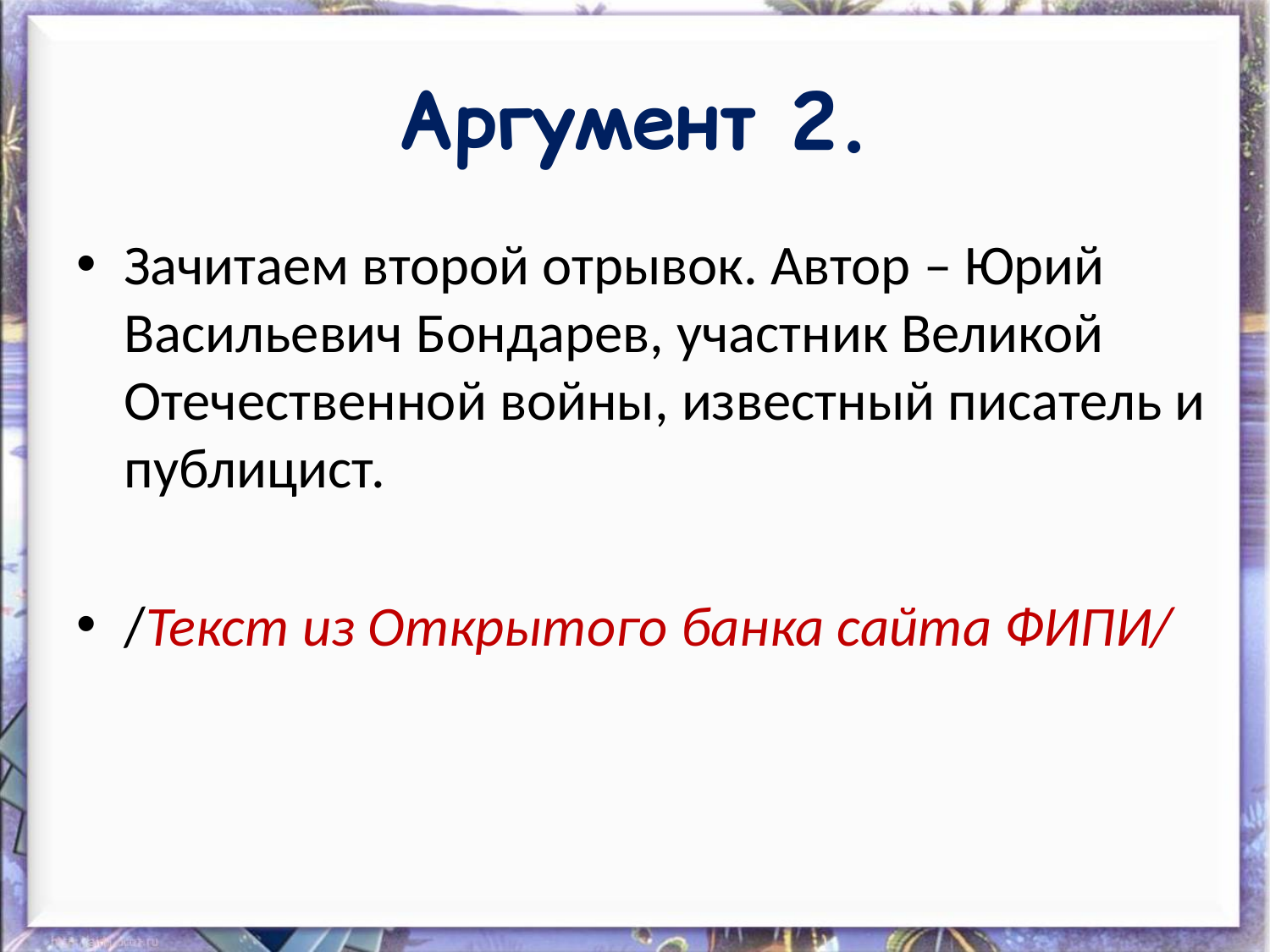

# Аргумент 2.
Зачитаем второй отрывок. Автор – Юрий Васильевич Бондарев, участник Великой Отечественной войны, известный писатель и публицист.

/Текст из Открытого банка сайта ФИПИ/